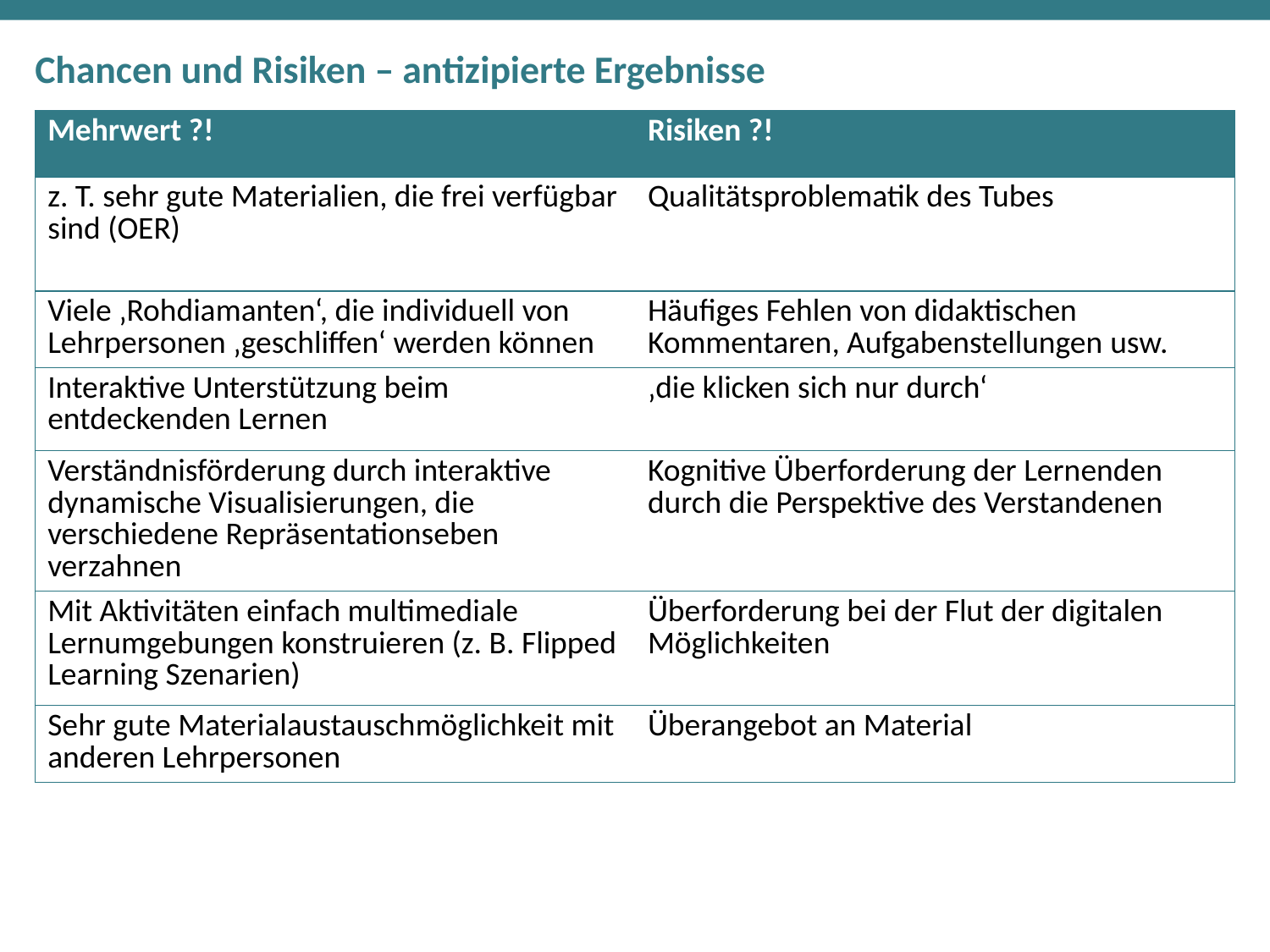

# Chancen und Risiken – antizipierte Ergebnisse
| Mehrwert ?! | Risiken ?! |
| --- | --- |
| z. T. sehr gute Materialien, die frei verfügbar sind (OER) | Qualitätsproblematik des Tubes |
| Viele ‚Rohdiamanten‘, die individuell von Lehrpersonen ‚geschliffen‘ werden können | Häufiges Fehlen von didaktischen Kommentaren, Aufgabenstellungen usw. |
| Interaktive Unterstützung beim entdeckenden Lernen | ‚die klicken sich nur durch‘ |
| Verständnisförderung durch interaktive dynamische Visualisierungen, die verschiedene Repräsentationseben verzahnen | Kognitive Überforderung der Lernenden durch die Perspektive des Verstandenen |
| Mit Aktivitäten einfach multimediale Lernumgebungen konstruieren (z. B. Flipped Learning Szenarien) | Überforderung bei der Flut der digitalen Möglichkeiten |
| Sehr gute Materialaustauschmöglichkeit mit anderen Lehrpersonen | Überangebot an Material |